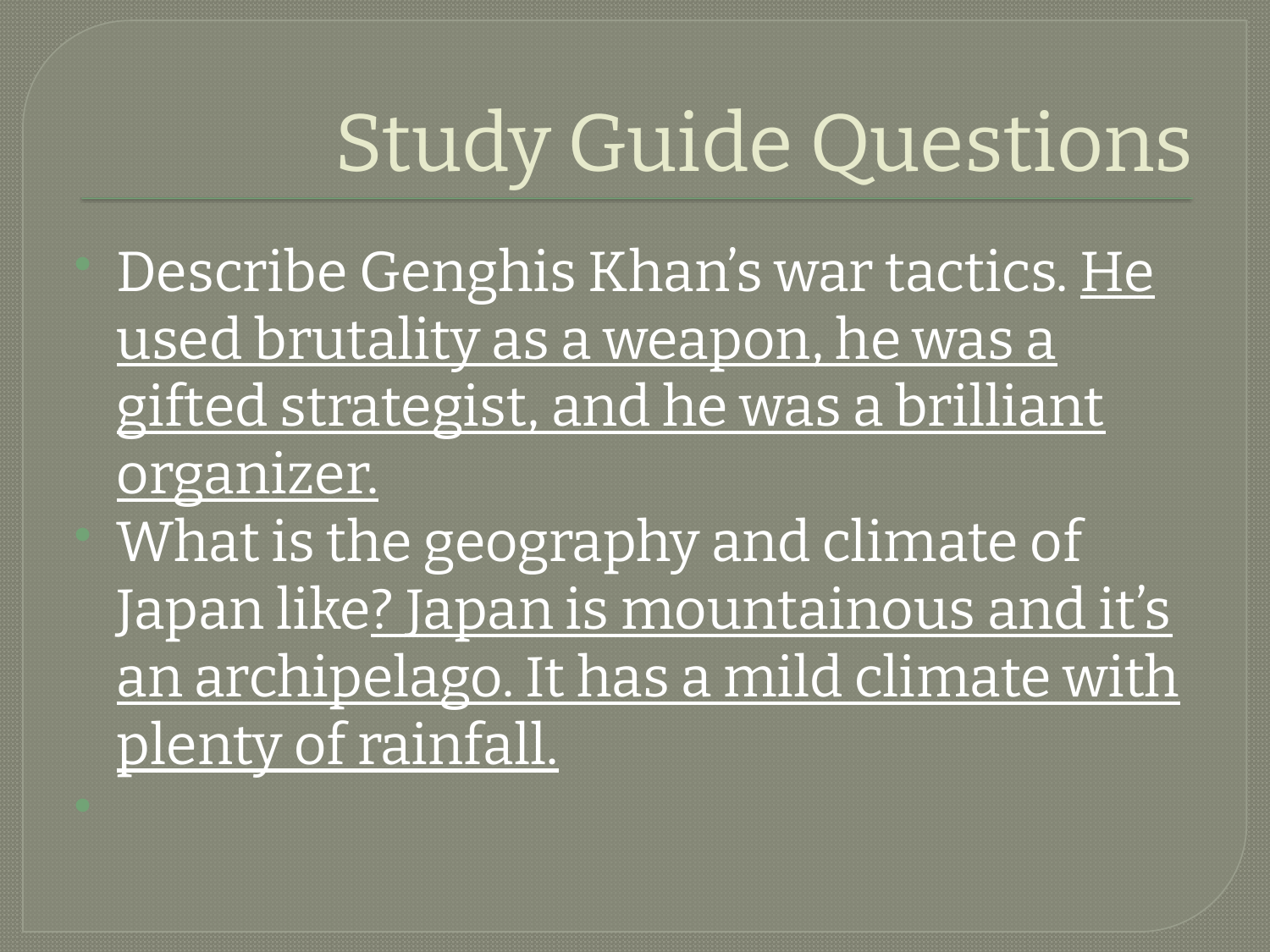

# Study Guide Questions
Describe Genghis Khan’s war tactics. He used brutality as a weapon, he was a gifted strategist, and he was a brilliant organizer.
What is the geography and climate of Japan like? Japan is mountainous and it’s an archipelago. It has a mild climate with plenty of rainfall.